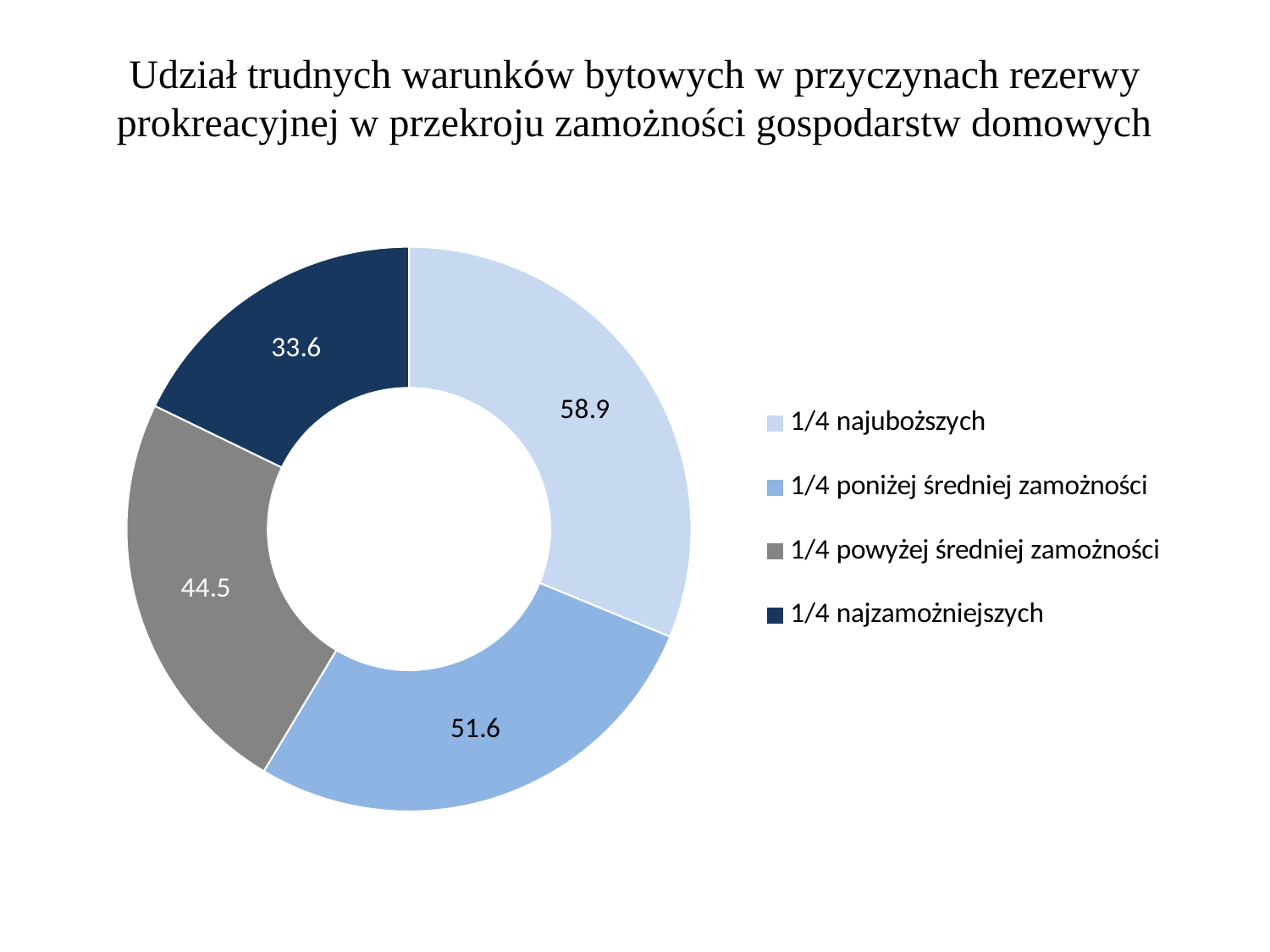

Udział trudnych warunków bytowych w przyczynach rezerwy prokreacyjnej w przekroju zamożności gospodarstw domowych

### Chart

| Category | Kolumna1 |
|---|---|
| 1/4 najuboższych | 58.9 |
| 1/4 poniżej średniej zamożności | 51.6 |
| 1/4 powyżej średniej zamożności | 44.5 |
| 1/4 najzamożniejszych | 33.6 |